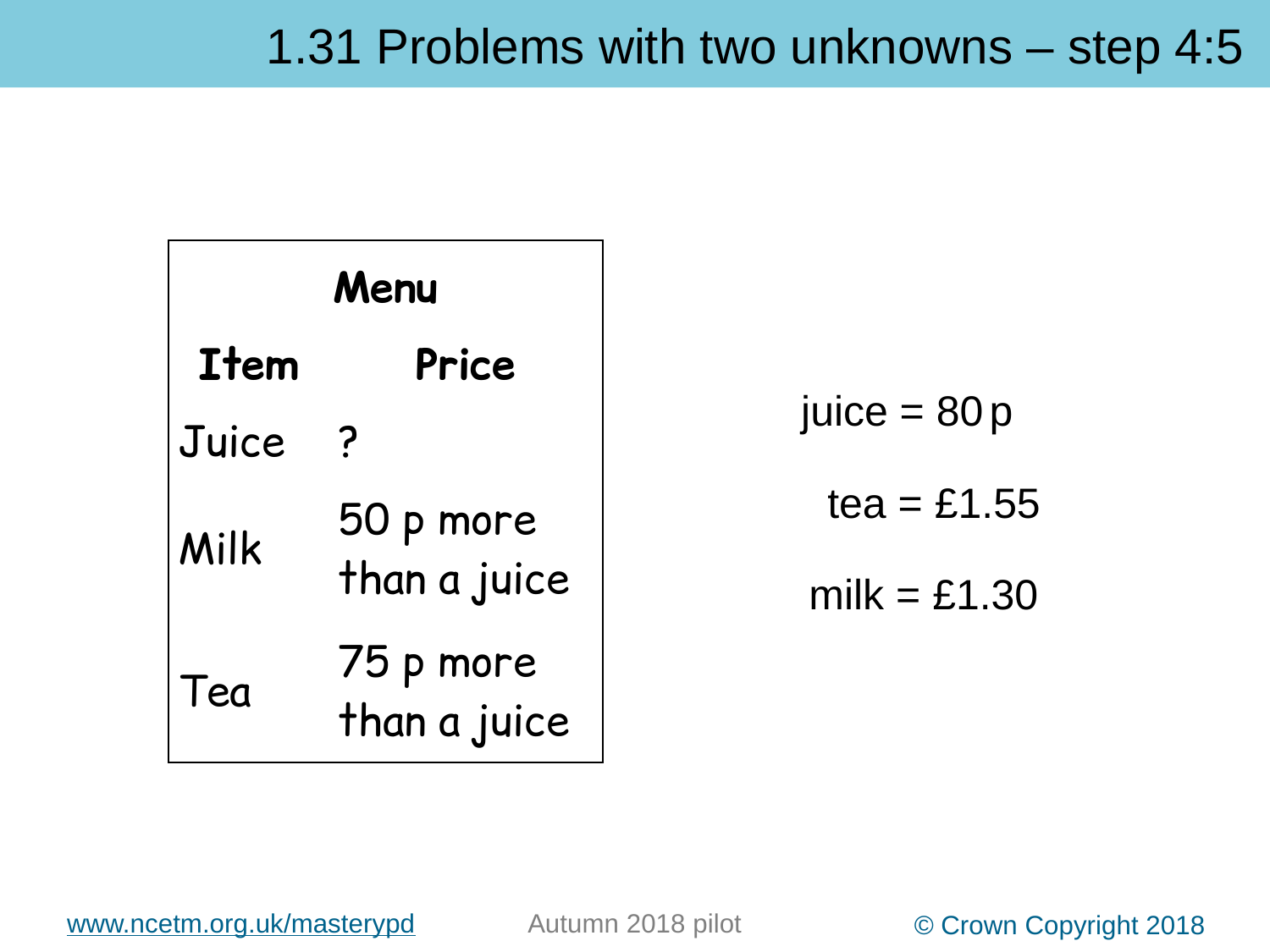

1.31 Problems with two unknowns – step 4:5
| Menu |  |
| --- | --- |
| Item | Price |
| Juice | ? |
| Milk | 50 p more than a juice |
| Tea | 75 p more than a juice |
juice = 80 p
tea = £1.55
milk = £1.30